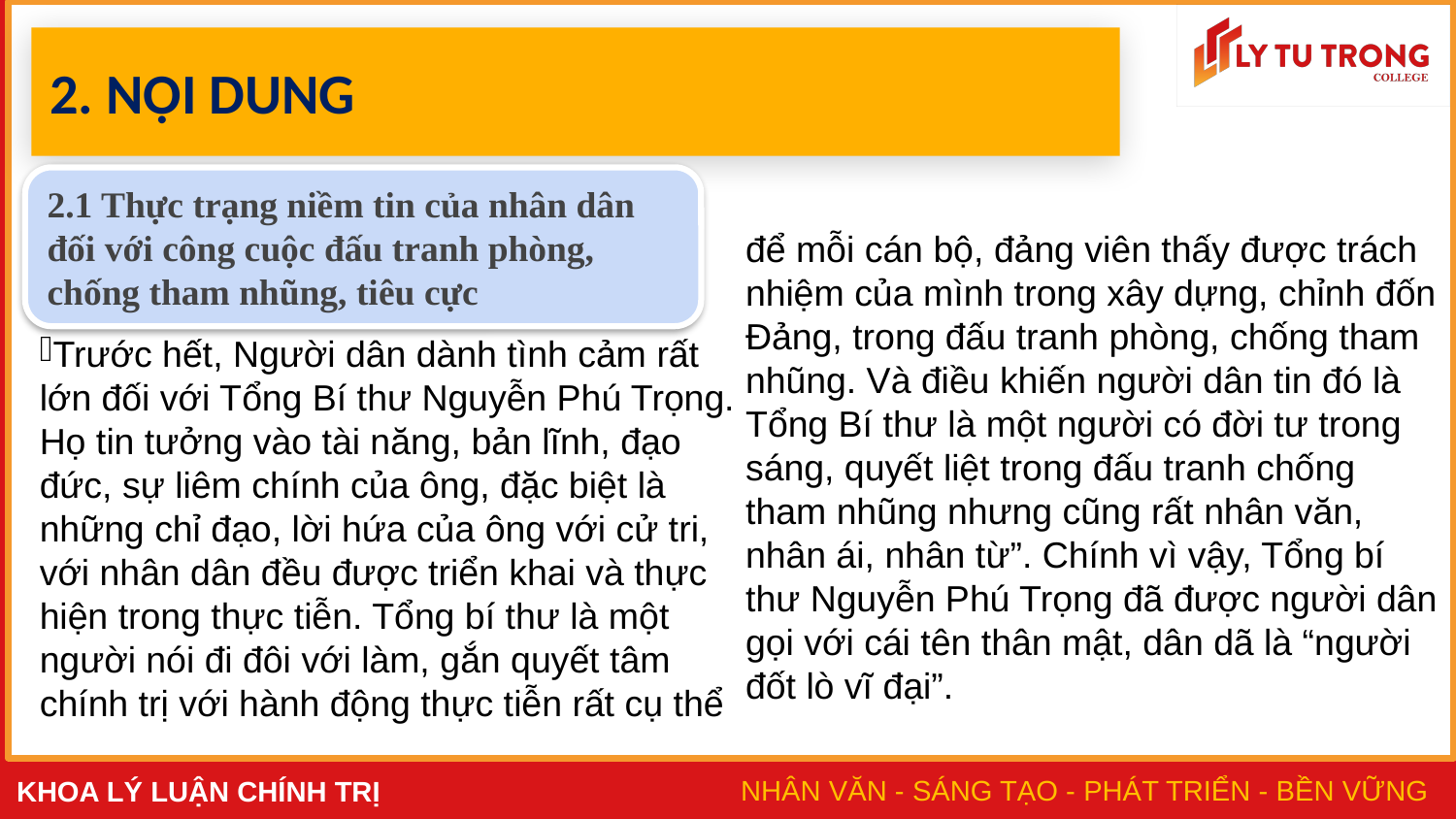

# 2. NỘI DUNG

Trước hết, Người dân dành tình cảm rất lớn đối với Tổng Bí thư Nguyễn Phú Trọng. Họ tin tưởng vào tài năng, bản lĩnh, đạo đức, sự liêm chính của ông, đặc biệt là những chỉ đạo, lời hứa của ông với cử tri, với nhân dân đều được triển khai và thực hiện trong thực tiễn. Tổng bí thư là một người nói đi đôi với làm, gắn quyết tâm chính trị với hành động thực tiễn rất cụ thể

để mỗi cán bộ, đảng viên thấy được trách nhiệm của mình trong xây dựng, chỉnh đốn Đảng, trong đấu tranh phòng, chống tham nhũng. Và điều khiến người dân tin đó là Tổng Bí thư là một người có đời tư trong sáng, quyết liệt trong đấu tranh chống tham nhũng nhưng cũng rất nhân văn, nhân ái, nhân từ”. Chính vì vậy, Tổng bí thư Nguyễn Phú Trọng đã được người dân gọi với cái tên thân mật, dân dã là “người đốt lò vĩ đại”.

2.1 Thực trạng niềm tin của nhân dân đối với công cuộc đấu tranh phòng, chống tham nhũng, tiêu cực